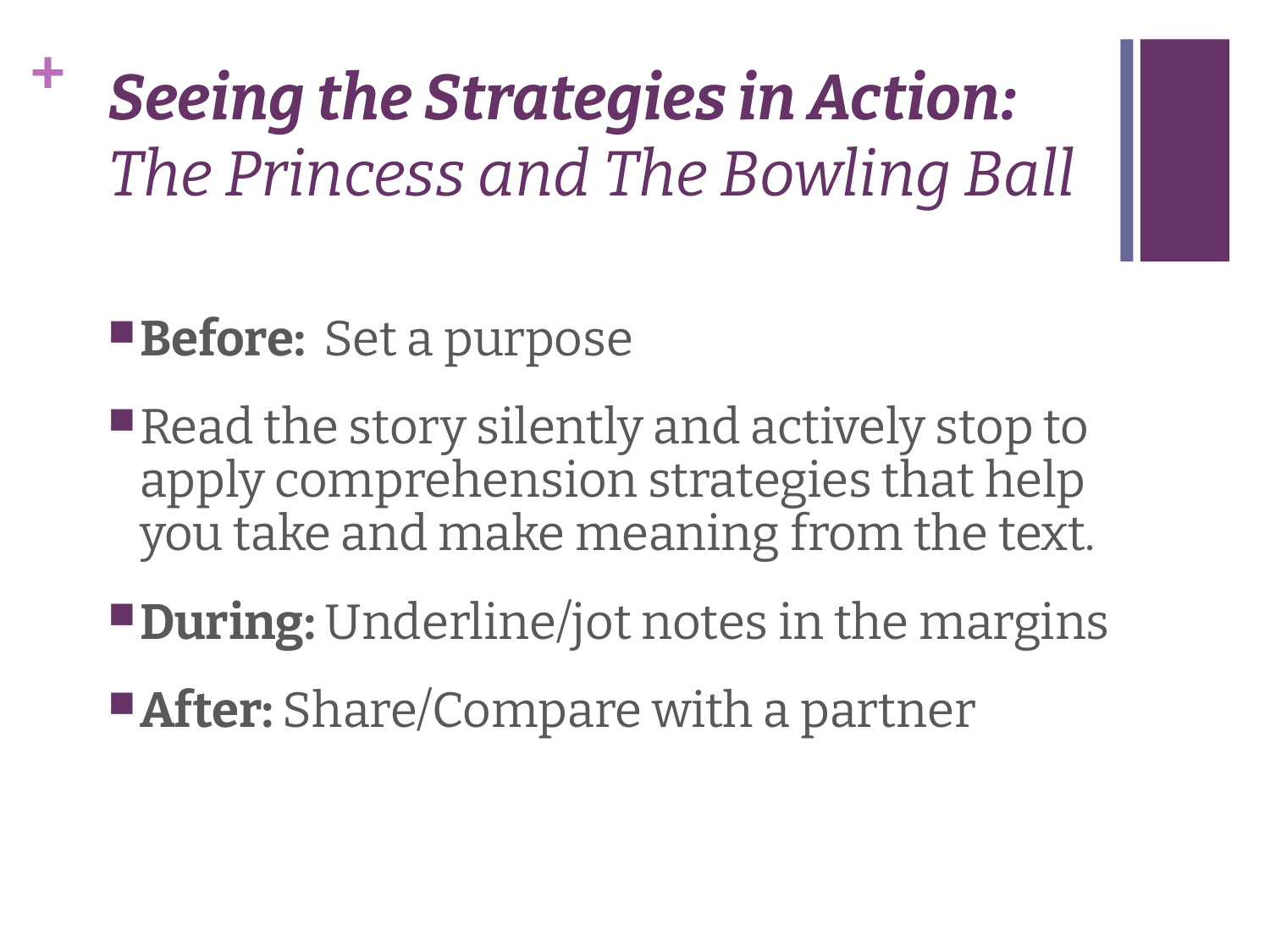

# Seeing the Strategies in Action: The Princess and The Bowling Ball
Before:  Set a purpose
Read the story silently and actively stop to apply comprehension strategies that help you take and make meaning from the text.
During: Underline/jot notes in the margins
After: Share/Compare with a partner